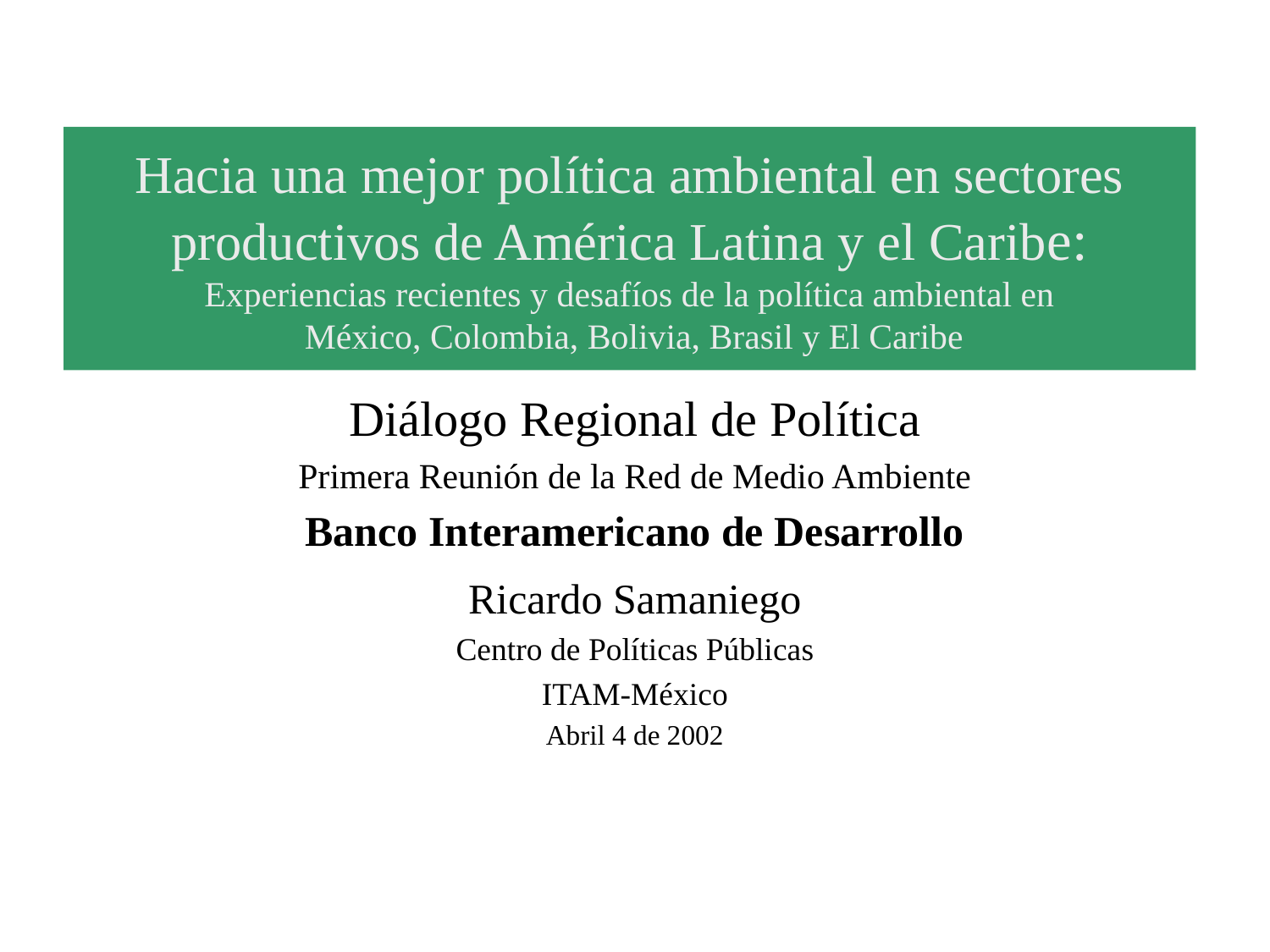

# Hacia una mejor política ambiental en sectores productivos de América Latina y el Caribe: Experiencias recientes y desafíos de la política ambiental en México, Colombia, Bolivia, Brasil y El Caribe
Diálogo Regional de Política
Primera Reunión de la Red de Medio Ambiente
Banco Interamericano de Desarrollo
Ricardo Samaniego
Centro de Políticas Públicas
ITAM-México
Abril 4 de 2002